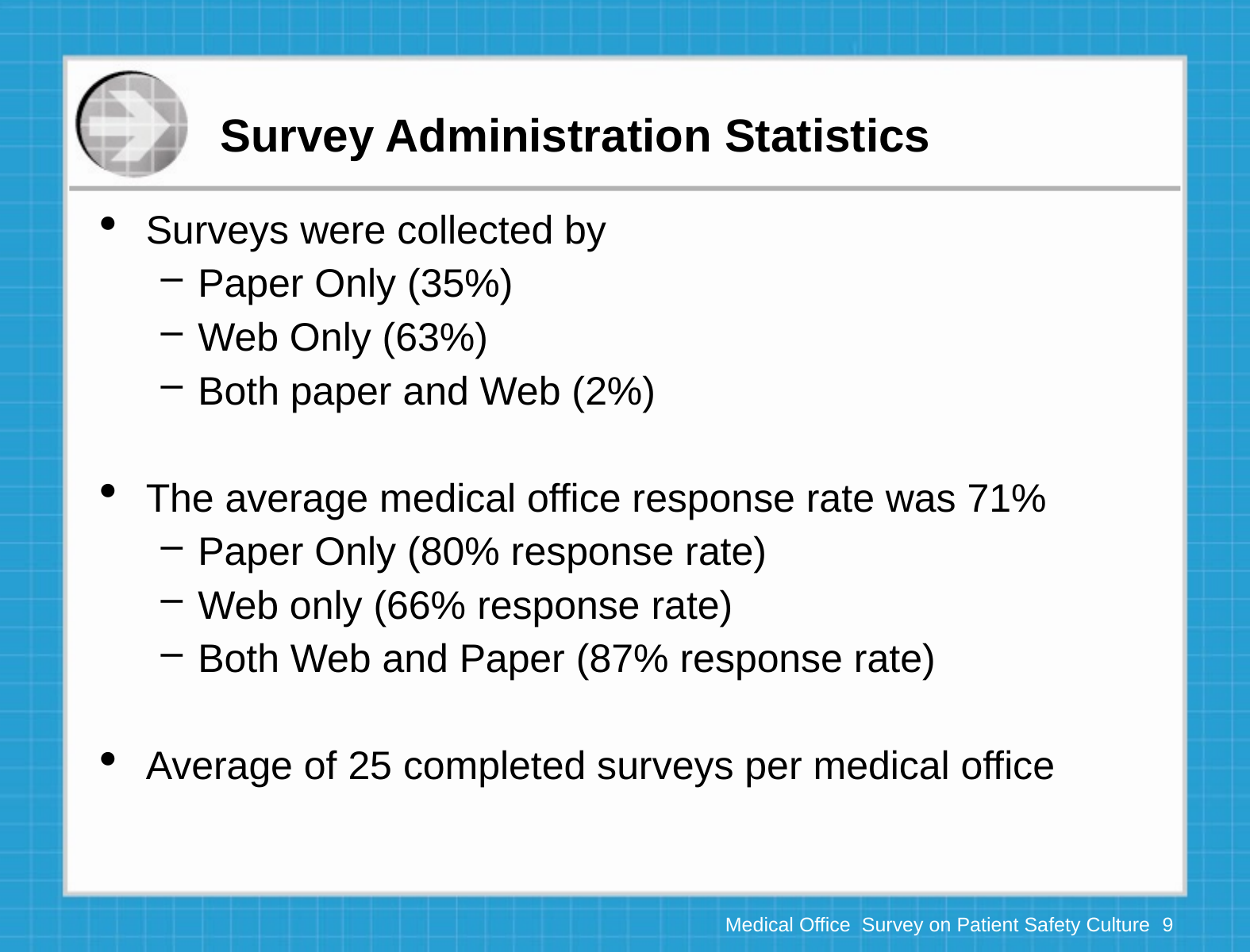

# Survey Administration Statistics
Surveys were collected by
Paper Only (35%)
Web Only (63%)
Both paper and Web (2%)

The average medical office response rate was 71%
Paper Only (80% response rate)
Web only (66% response rate)
Both Web and Paper (87% response rate)

Average of 25 completed surveys per medical office